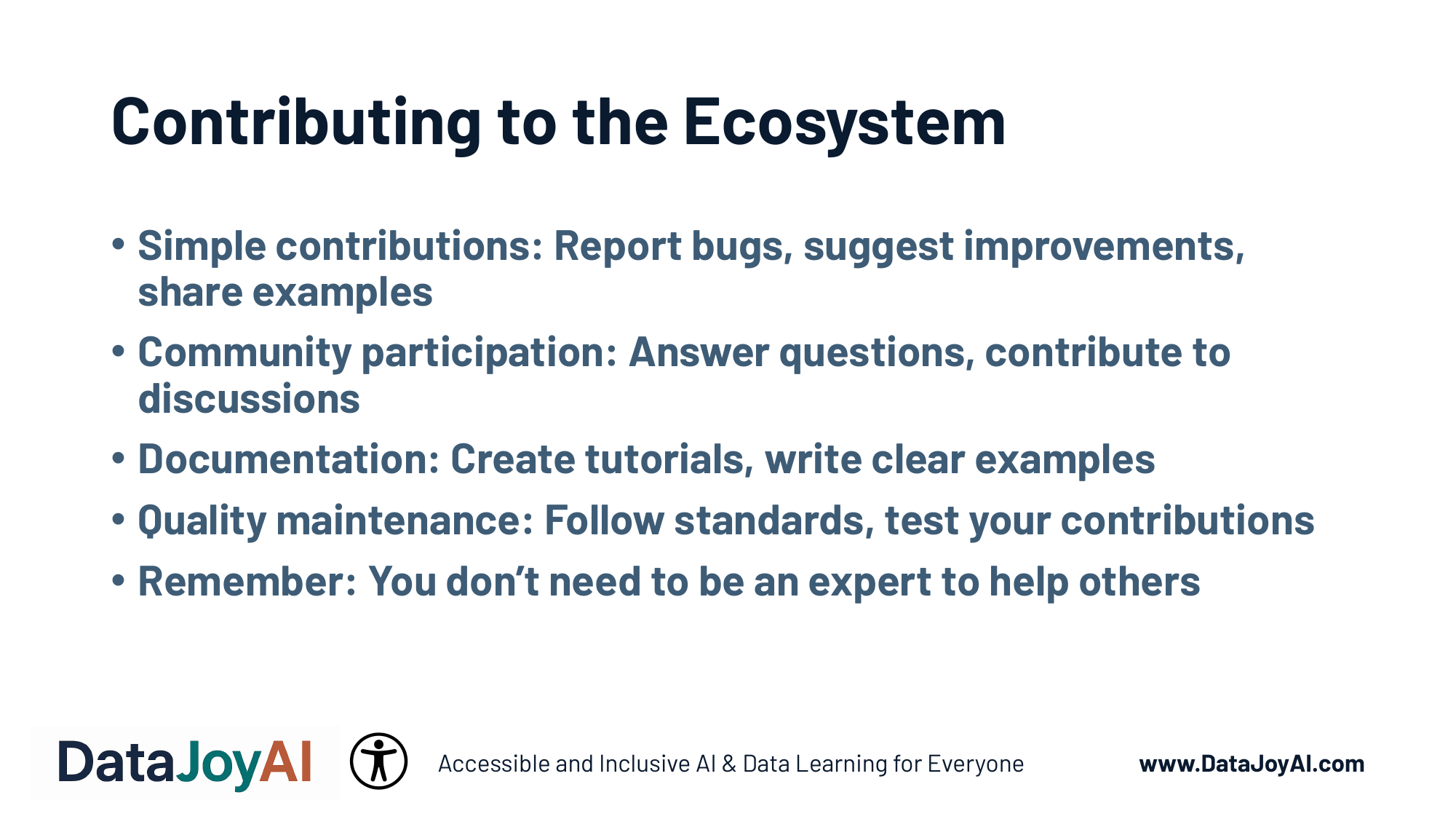

# Contributing to the Ecosystem
Simple contributions: Report bugs, suggest improvements, share examples
Community participation: Answer questions, contribute to discussions
Documentation: Create tutorials, write clear examples
Quality maintenance: Follow standards, test your contributions
Remember: You don’t need to be an expert to help others